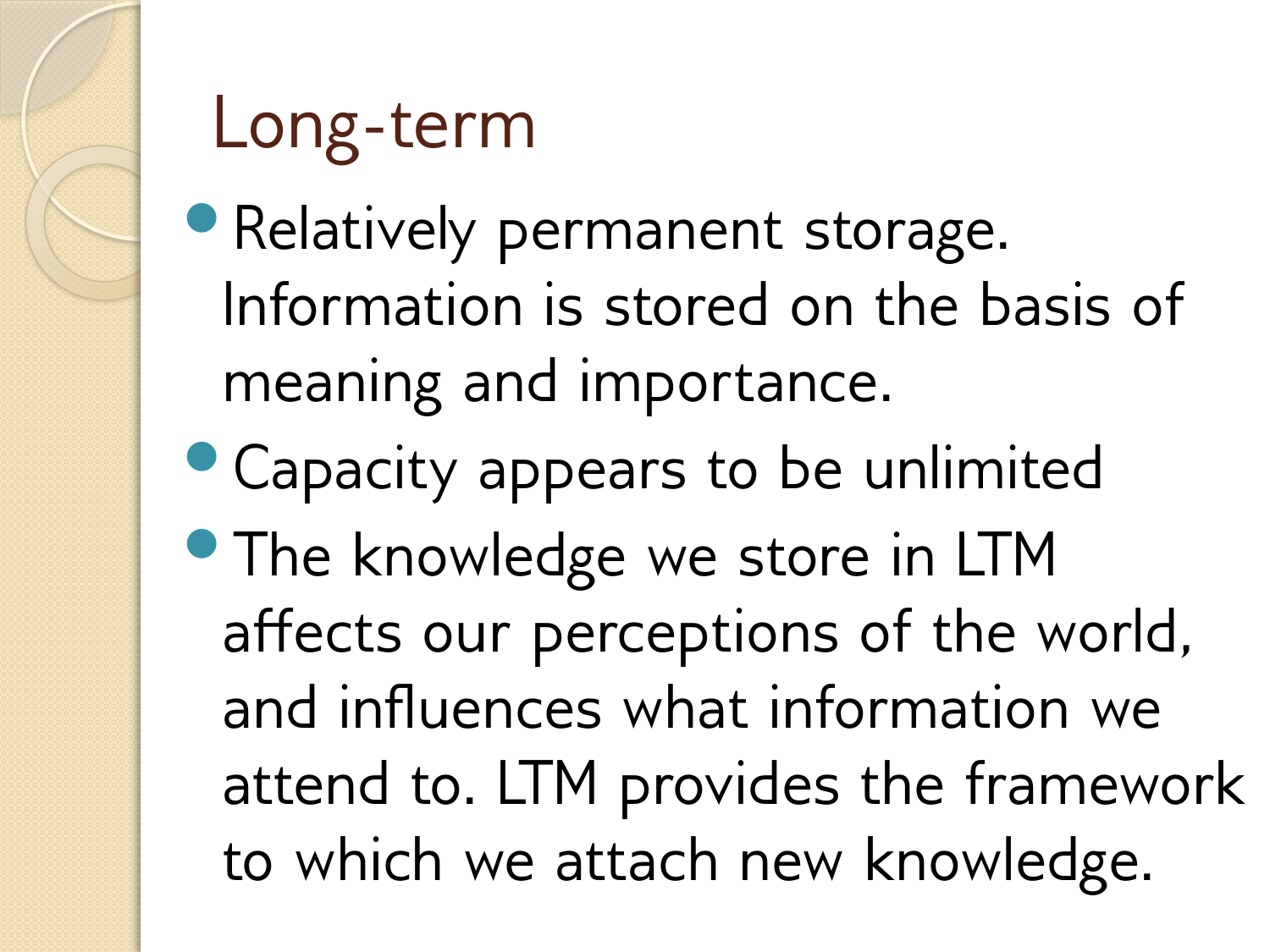

# Long-term
Relatively permanent storage. Information is stored on the basis of meaning and importance.
Capacity appears to be unlimited
The knowledge we store in LTM affects our perceptions of the world, and influences what information we attend to. LTM provides the framework to which we attach new knowledge.